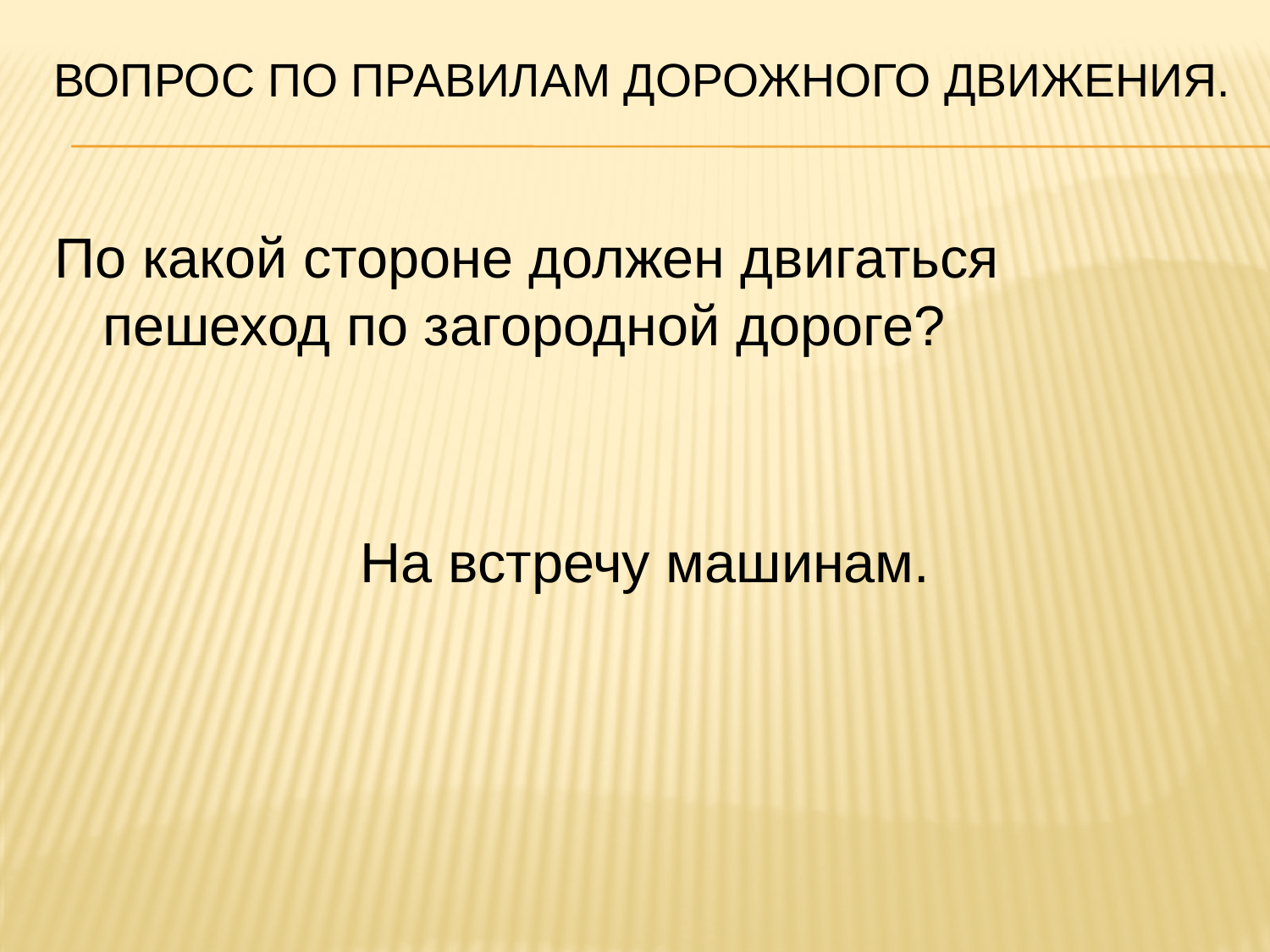

# Вопрос по правилам дорожного движения.
По какой стороне должен двигаться пешеход по загородной дороге?

На встречу машинам.